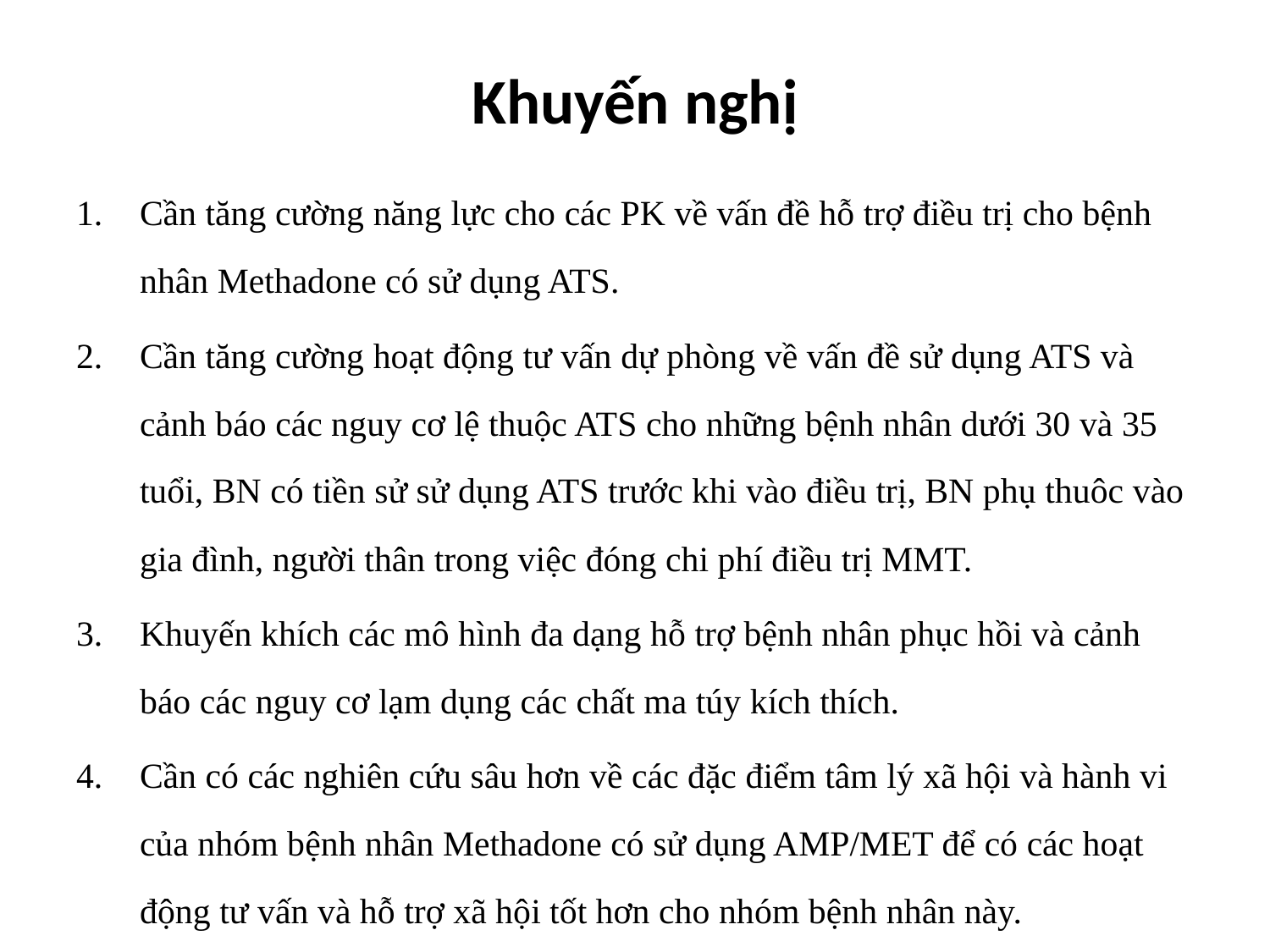

# Khuyến nghị
Cần tăng cường năng lực cho các PK về vấn đề hỗ trợ điều trị cho bệnh nhân Methadone có sử dụng ATS.
Cần tăng cường hoạt động tư vấn dự phòng về vấn đề sử dụng ATS và cảnh báo các nguy cơ lệ thuộc ATS cho những bệnh nhân dưới 30 và 35 tuổi, BN có tiền sử sử dụng ATS trước khi vào điều trị, BN phụ thuôc vào gia đình, người thân trong việc đóng chi phí điều trị MMT.
Khuyến khích các mô hình đa dạng hỗ trợ bệnh nhân phục hồi và cảnh báo các nguy cơ lạm dụng các chất ma túy kích thích.
Cần có các nghiên cứu sâu hơn về các đặc điểm tâm lý xã hội và hành vi của nhóm bệnh nhân Methadone có sử dụng AMP/MET để có các hoạt động tư vấn và hỗ trợ xã hội tốt hơn cho nhóm bệnh nhân này.